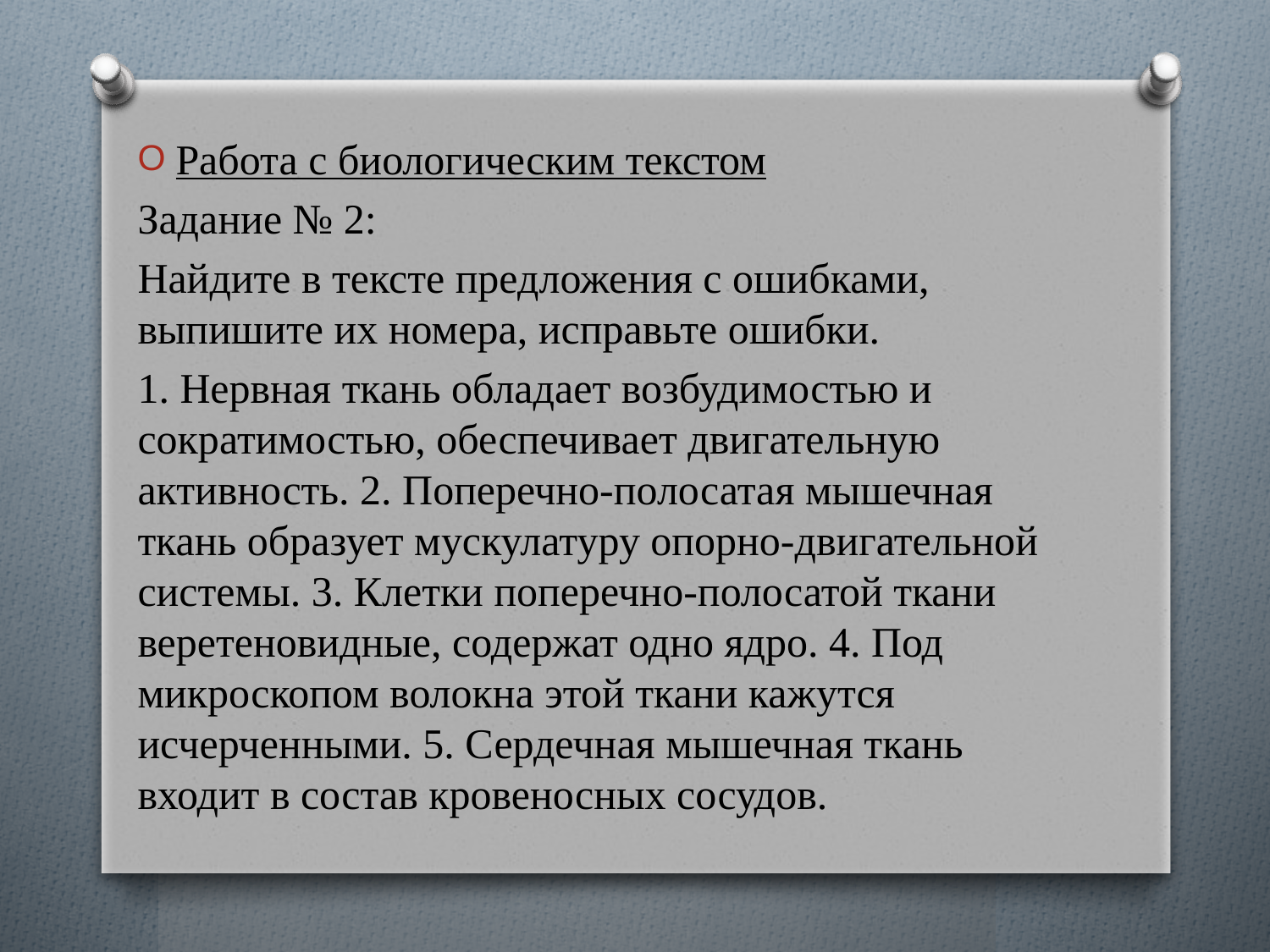

Работа с биологическим текстом
Задание № 2:
Найдите в тексте предложения с ошибками, выпишите их номера, исправьте ошибки.
1. Нервная ткань обладает возбудимостью и сократимостью, обеспечивает двигательную активность. 2. Поперечно-полосатая мышечная ткань образует мускулатуру опорно-двигательной системы. 3. Клетки поперечно-полосатой ткани веретеновидные, содержат одно ядро. 4. Под микроскопом волокна этой ткани кажутся исчерченными. 5. Сердечная мышечная ткань входит в состав кровеносных сосудов.